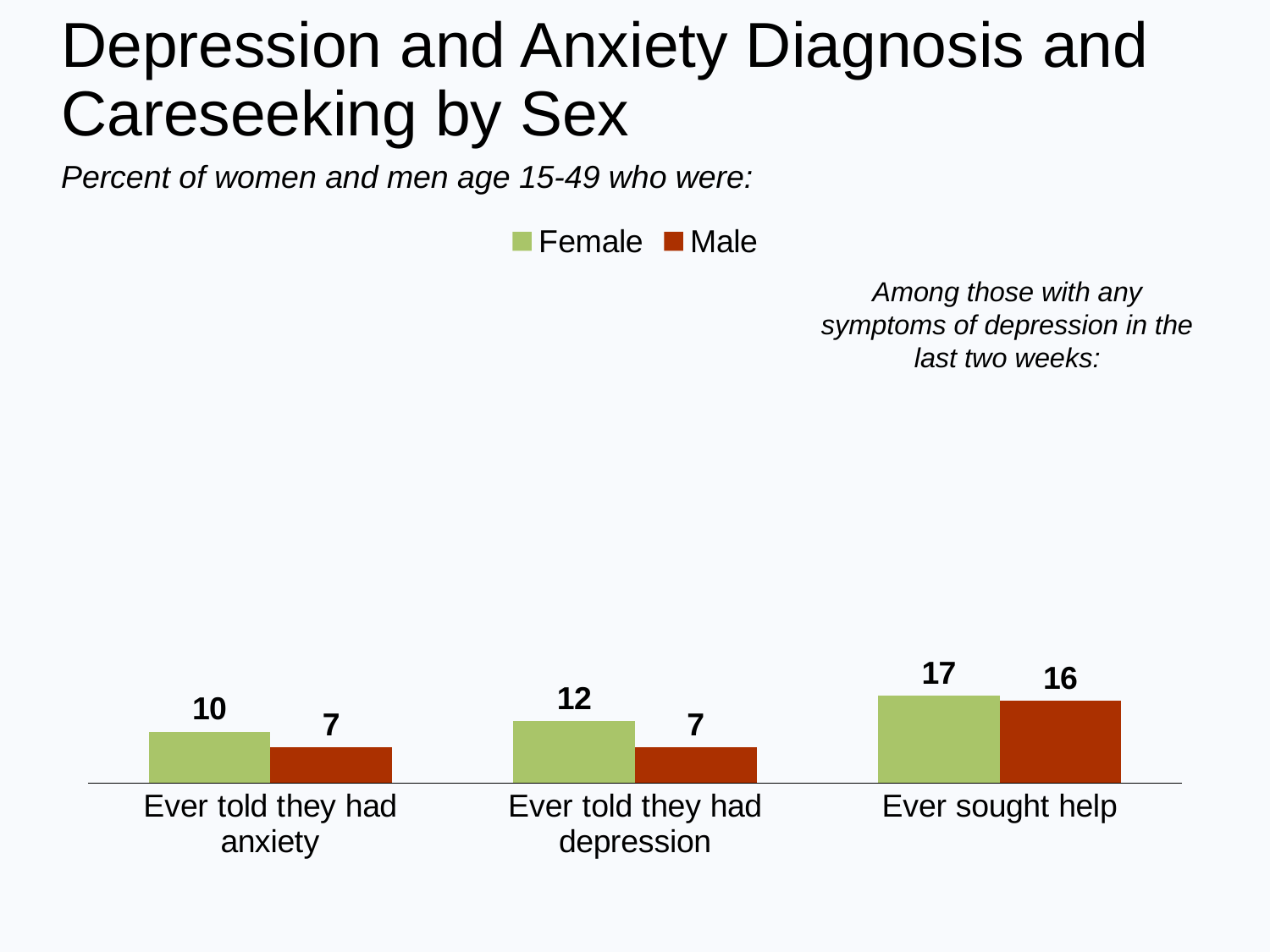

# Depression and Anxiety Diagnosis and Careseeking by Sex
Percent of women and men age 15-49 who were:

### Chart

| Category | Female | Male |
|---|---|---|
| Ever told they had anxiety | 10.0 | 7.0 |
| Ever told they had depression | 12.0 | 7.0 |
| Ever sought help | 17.0 | 16.0 |
Among those with any symptoms of depression in the last two weeks: